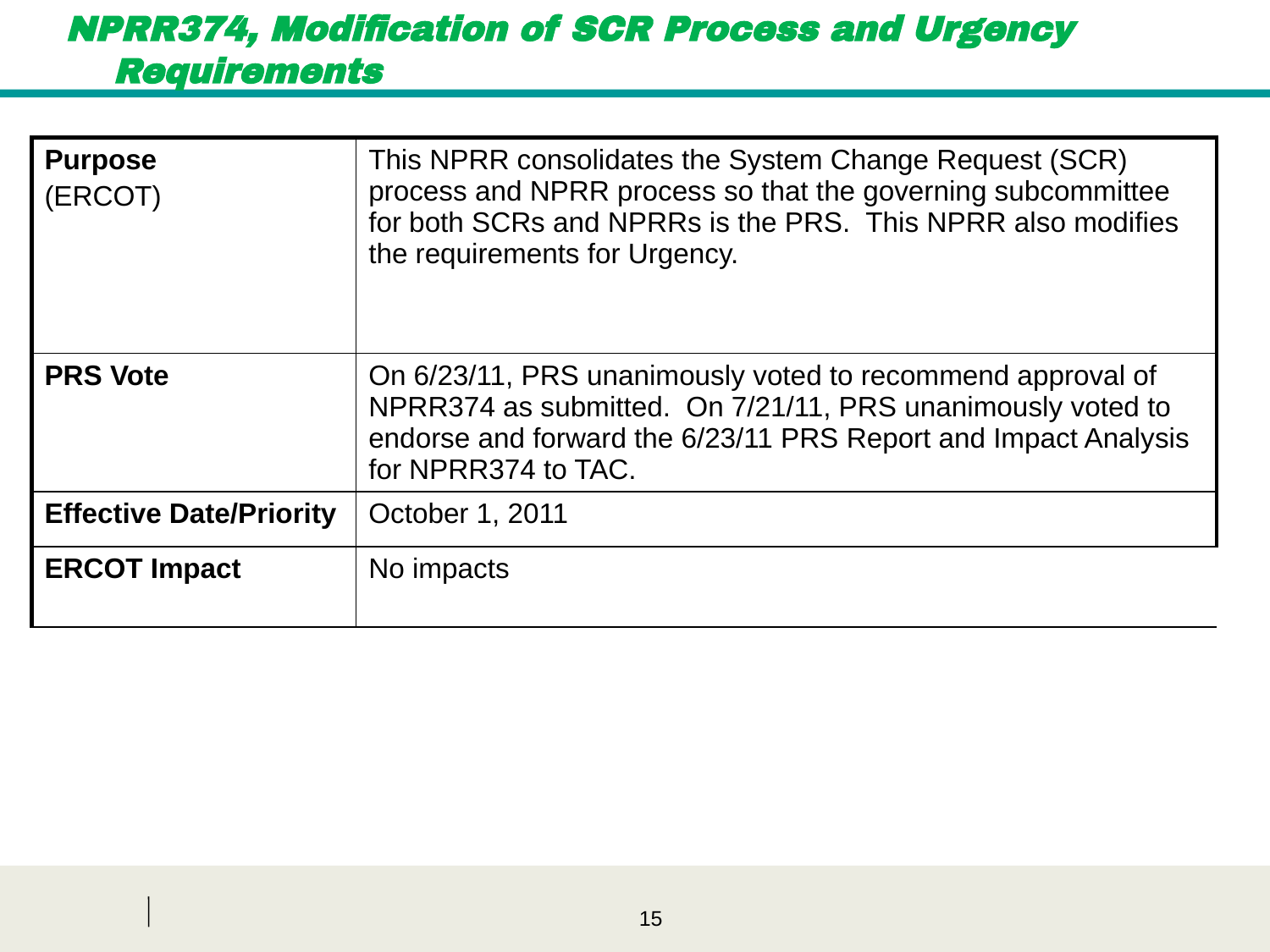

NPRR374, Modification of SCR Process and Urgency Requirements
| Purpose (ERCOT) | This NPRR consolidates the System Change Request (SCR) process and NPRR process so that the governing subcommittee for both SCRs and NPRRs is the PRS. This NPRR also modifies the requirements for Urgency. |
| --- | --- |
| PRS Vote | On 6/23/11, PRS unanimously voted to recommend approval of NPRR374 as submitted. On 7/21/11, PRS unanimously voted to endorse and forward the 6/23/11 PRS Report and Impact Analysis for NPRR374 to TAC. |
| Effective Date/Priority | October 1, 2011 |
| ERCOT Impact | No impacts |